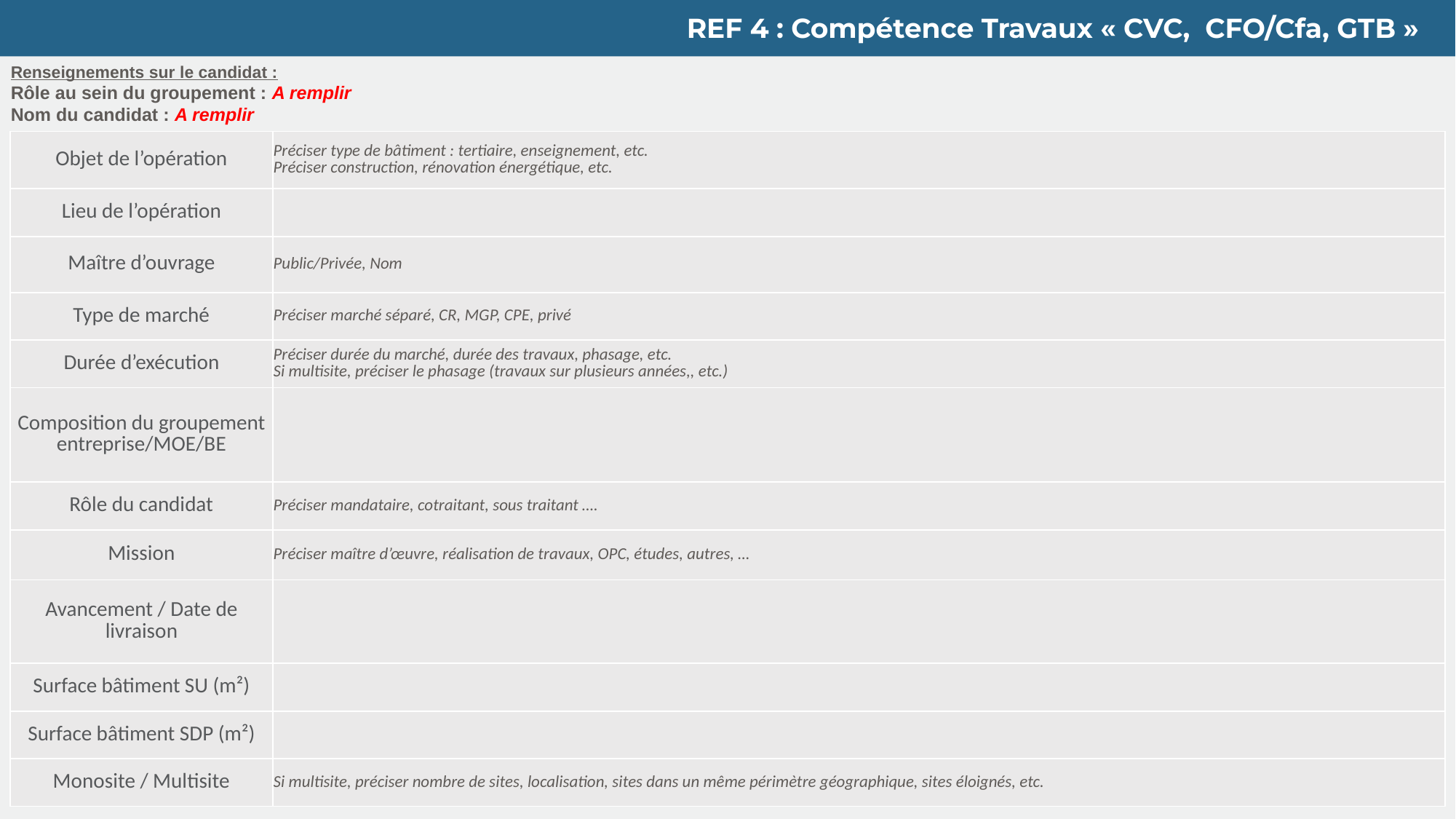

REF 4 : Compétence Travaux « CVC,  CFO/Cfa, GTB »
Renseignements sur le candidat :
Rôle au sein du groupement : A remplir
Nom du candidat : A remplir
| Objet de l’opération | Préciser type de bâtiment : tertiaire, enseignement, etc. Préciser construction, rénovation énergétique, etc. |
| --- | --- |
| Lieu de l’opération |  |
| Maître d’ouvrage | Public/Privée, Nom |
| Type de marché | Préciser marché séparé, CR, MGP, CPE, privé |
| Durée d’exécution | Préciser durée du marché, durée des travaux, phasage, etc. Si multisite, préciser le phasage (travaux sur plusieurs années,, etc.) |
| Composition du groupement entreprise/MOE/BE |  |
| Rôle du candidat | Préciser mandataire, cotraitant, sous traitant …. |
| Mission | Préciser maître d’œuvre, réalisation de travaux, OPC, études, autres, … |
| Avancement / Date de livraison |  |
| Surface bâtiment SU (m²) |  |
| Surface bâtiment SDP (m²) |  |
| Monosite / Multisite | Si multisite, préciser nombre de sites, localisation, sites dans un même périmètre géographique, sites éloignés, etc. |
10